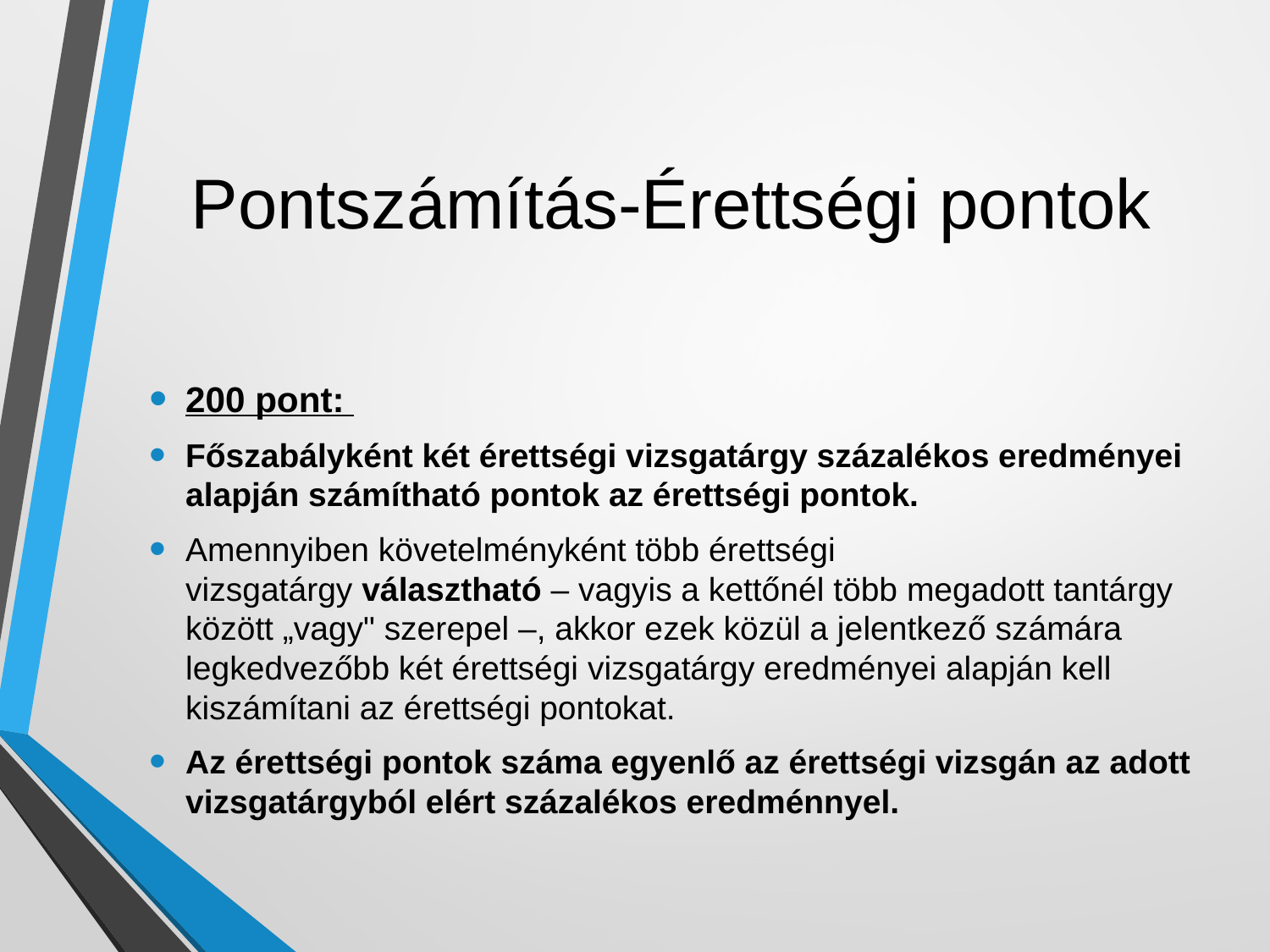

# Pontszámítás-Érettségi pontok
200 pont:
Főszabályként két érettségi vizsgatárgy százalékos eredményei alapján számítható pontok az érettségi pontok.
Amennyiben követelményként több érettségi vizsgatárgy választható – vagyis a kettőnél több megadott tantárgy között „vagy" szerepel –, akkor ezek közül a jelentkező számára legkedvezőbb két érettségi vizsgatárgy eredményei alapján kell kiszámítani az érettségi pontokat.
Az érettségi pontok száma egyenlő az érettségi vizsgán az adott vizsgatárgyból elért százalékos eredménnyel.